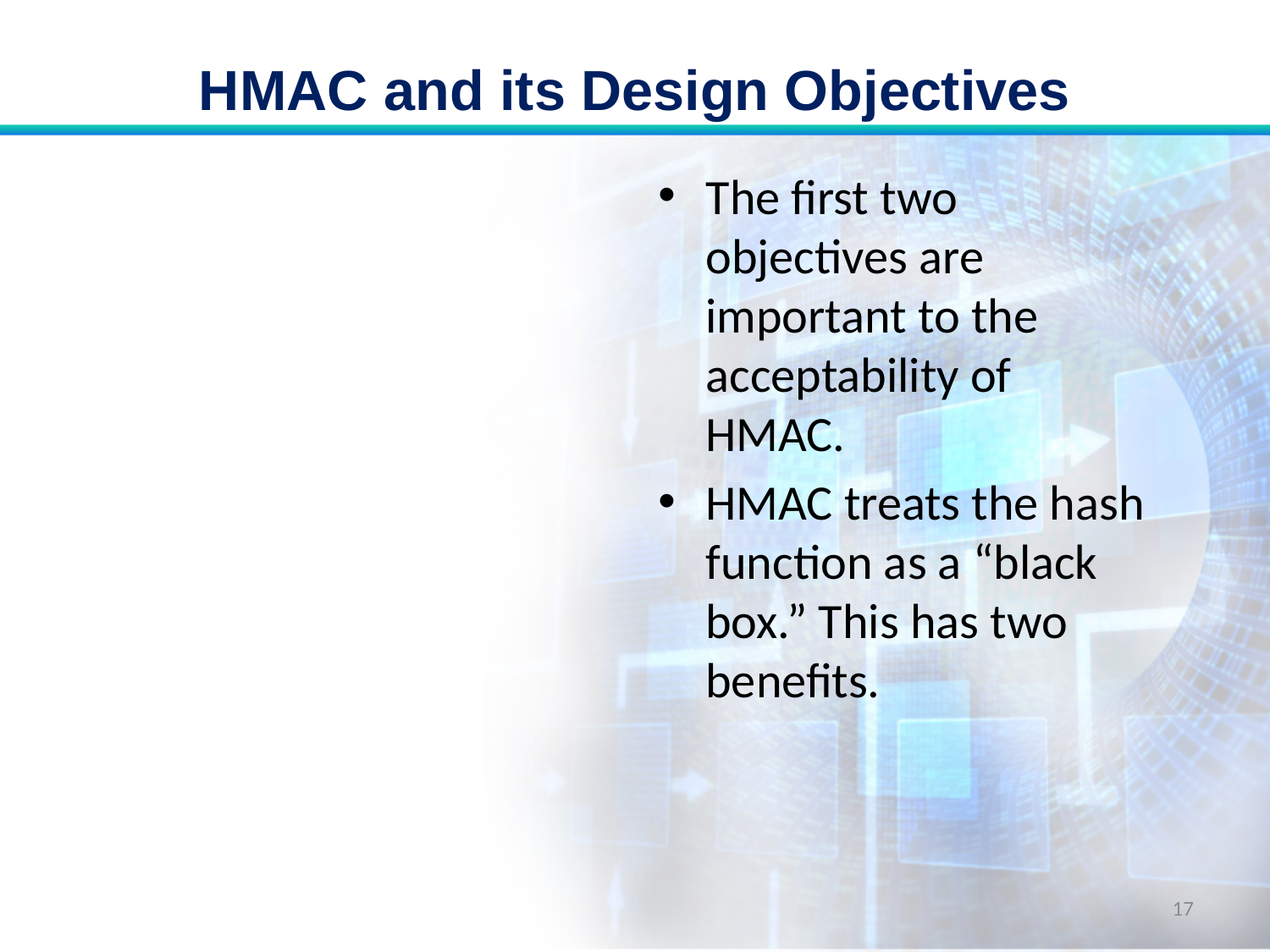

# HMAC and its Design Objectives
The first two objectives are important to the acceptability of HMAC.
HMAC treats the hash function as a “black box.” This has two benefits.
17